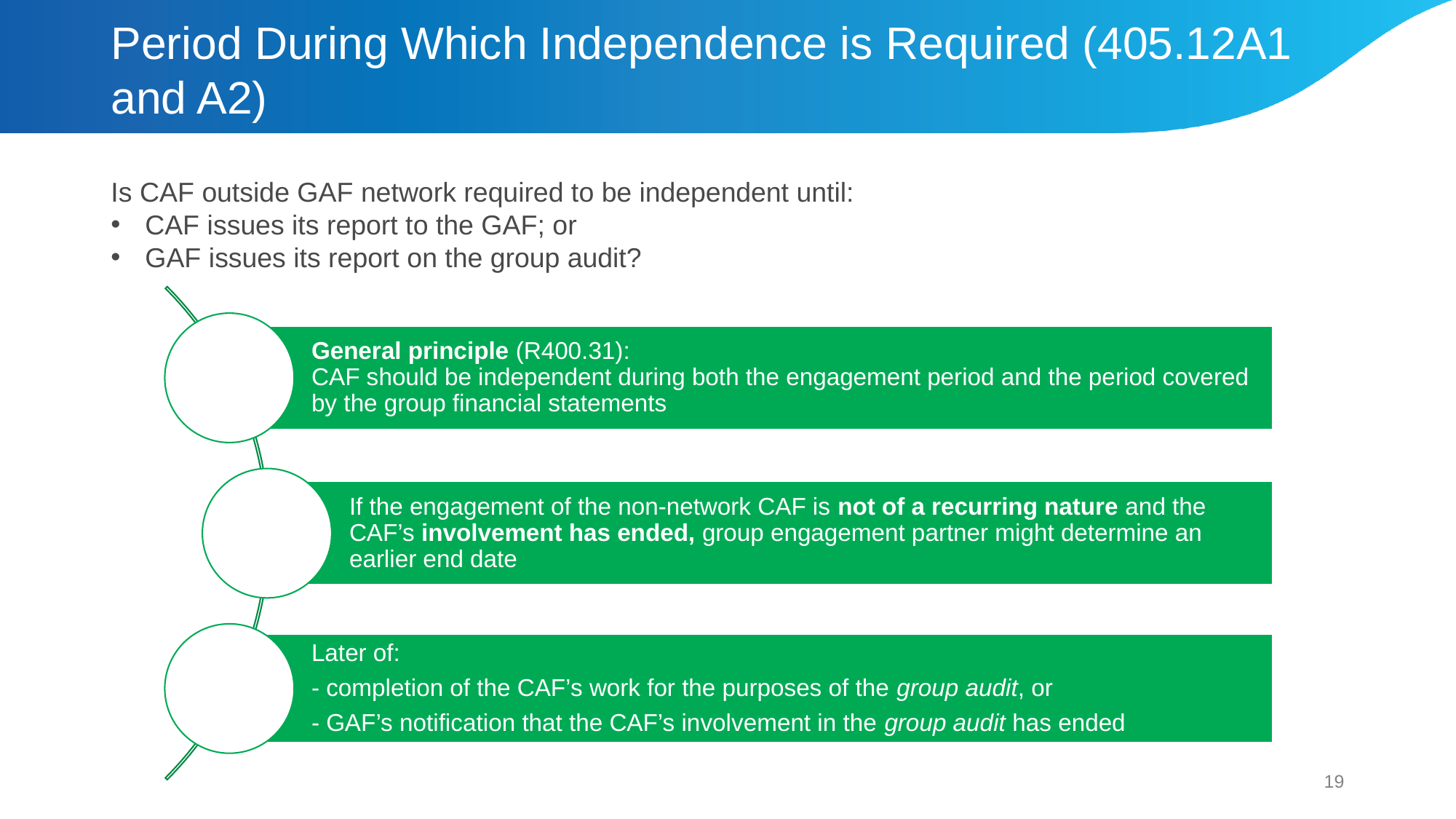

# Period During Which Independence is Required (405.12A1 and A2)
Is CAF outside GAF network required to be independent until:
CAF issues its report to the GAF; or
GAF issues its report on the group audit?

General principle (R400.31):
CAF should be independent during both the engagement period and the period covered by the group financial statements
If the engagement of the non-network CAF is not of a recurring nature and the CAF’s involvement has ended, group engagement partner might determine an earlier end date
Later of:
- completion of the CAF’s work for the purposes of the group audit, or
- GAF’s notification that the CAF’s involvement in the group audit has ended
19